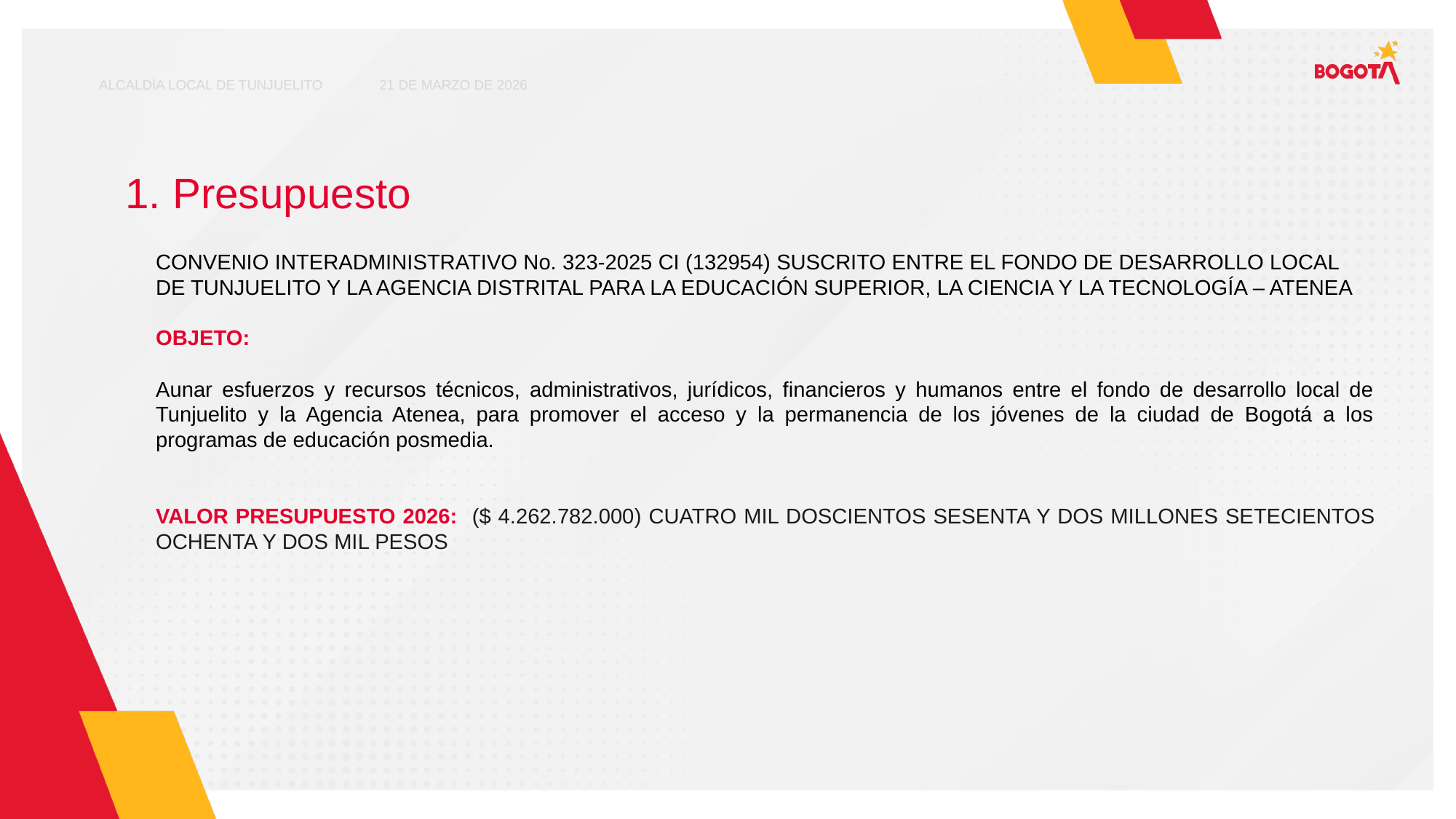

ALCALDÌA LOCAL DE TUNJUELITO
21 DE MARZO DE 2026
1. Presupuesto
CONVENIO INTERADMINISTRATIVO No. 323-2025 CI (132954) SUSCRITO ENTRE EL FONDO DE DESARROLLO LOCAL DE TUNJUELITO Y LA AGENCIA DISTRITAL PARA LA EDUCACIÓN SUPERIOR, LA CIENCIA Y LA TECNOLOGÍA – ATENEA

OBJETO:

Aunar esfuerzos y recursos técnicos, administrativos, jurídicos, financieros y humanos entre el fondo de desarrollo local de Tunjuelito y la Agencia Atenea, para promover el acceso y la permanencia de los jóvenes de la ciudad de Bogotá a los programas de educación posmedia.​
​

VALOR PRESUPUESTO 2026:  ($ 4.262.782.000) CUATRO MIL DOSCIENTOS SESENTA Y DOS MILLONES SETECIENTOS OCHENTA Y DOS MIL PESOS